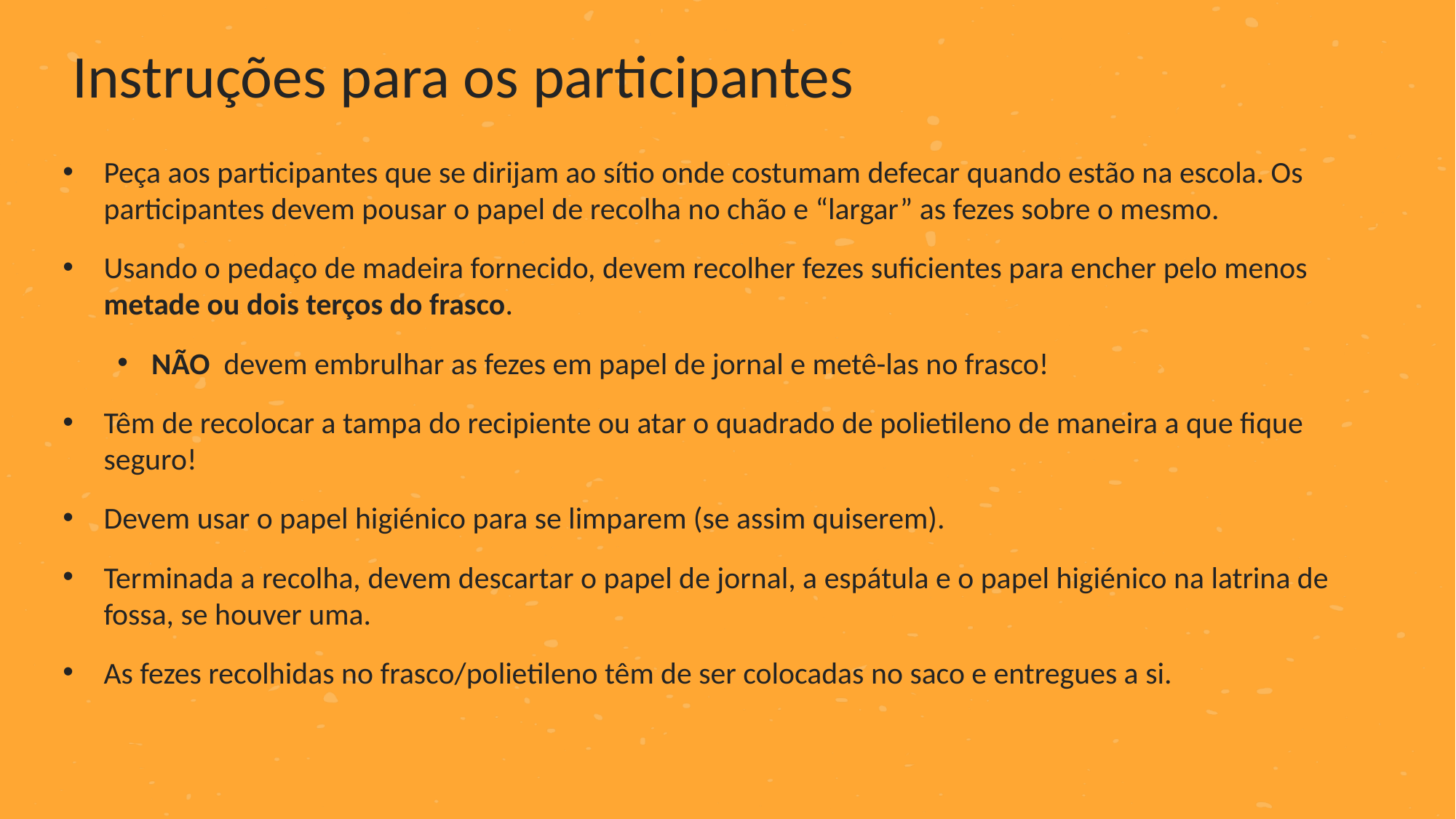

Instruções para os participantes
Peça aos participantes que se dirijam ao sítio onde costumam defecar quando estão na escola. Os participantes devem pousar o papel de recolha no chão e “largar” as fezes sobre o mesmo.
Usando o pedaço de madeira fornecido, devem recolher fezes suficientes para encher pelo menos metade ou dois terços do frasco.
NÃO  devem embrulhar as fezes em papel de jornal e metê-las no frasco!
Têm de recolocar a tampa do recipiente ou atar o quadrado de polietileno de maneira a que fique seguro!
Devem usar o papel higiénico para se limparem (se assim quiserem).
Terminada a recolha, devem descartar o papel de jornal, a espátula e o papel higiénico na latrina de fossa, se houver uma.
As fezes recolhidas no frasco/polietileno têm de ser colocadas no saco e entregues a si.